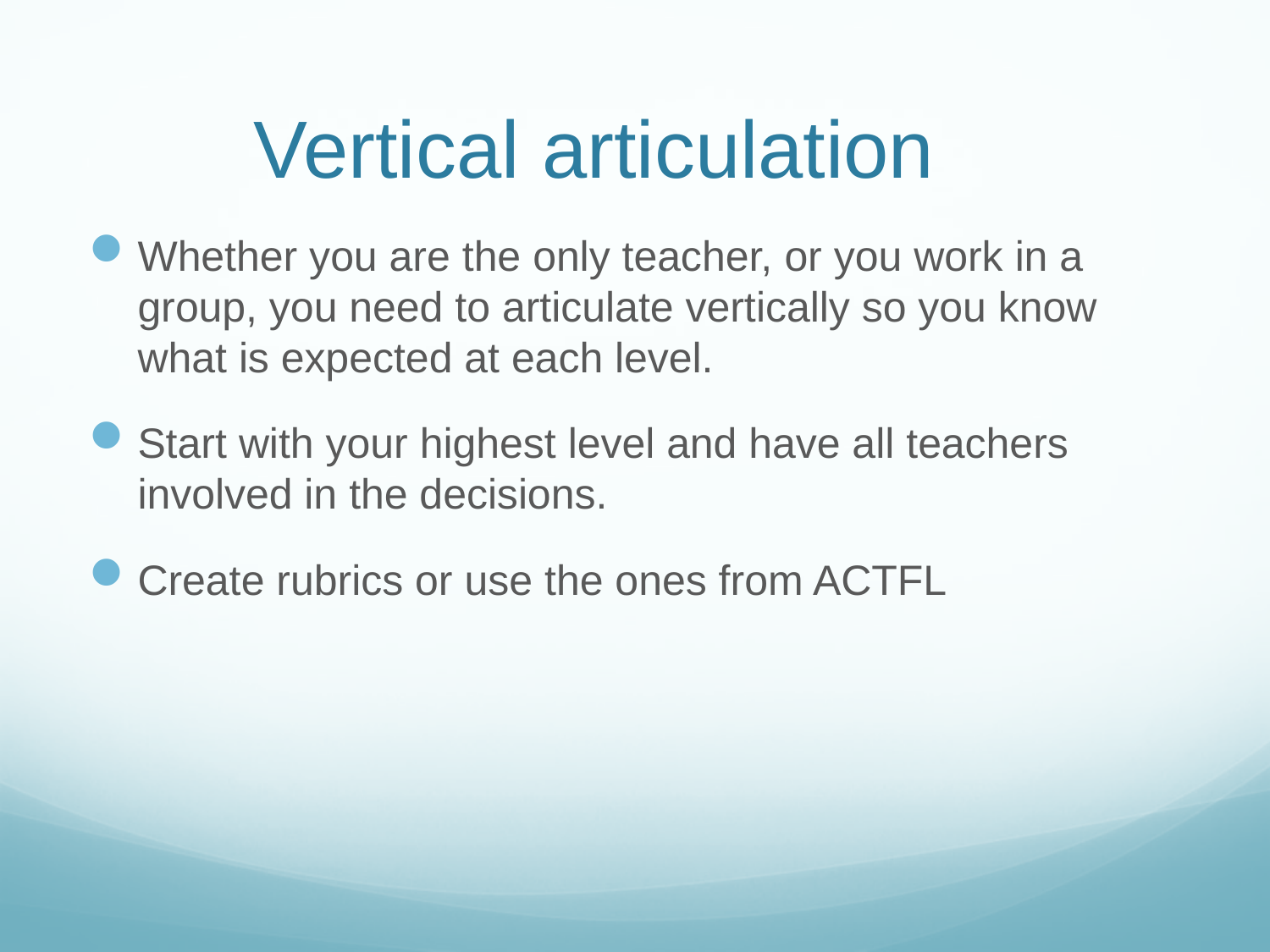

# Vertical articulation
Whether you are the only teacher, or you work in a group, you need to articulate vertically so you know what is expected at each level.
Start with your highest level and have all teachers involved in the decisions.
Create rubrics or use the ones from ACTFL